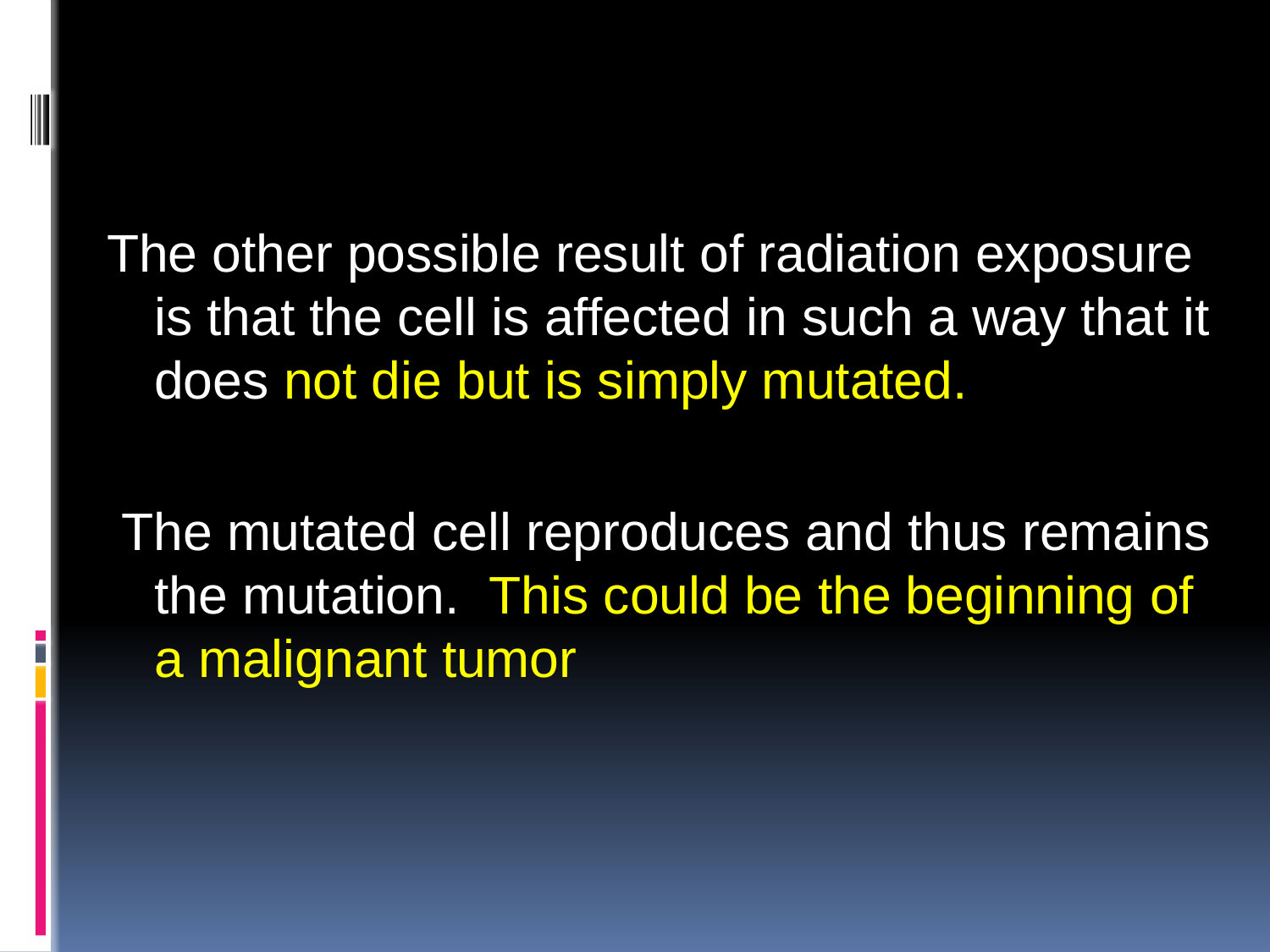

The other possible result of radiation exposure is that the cell is affected in such a way that it does not die but is simply mutated.

 The mutated cell reproduces and thus remains the mutation.  This could be the beginning of a malignant tumor